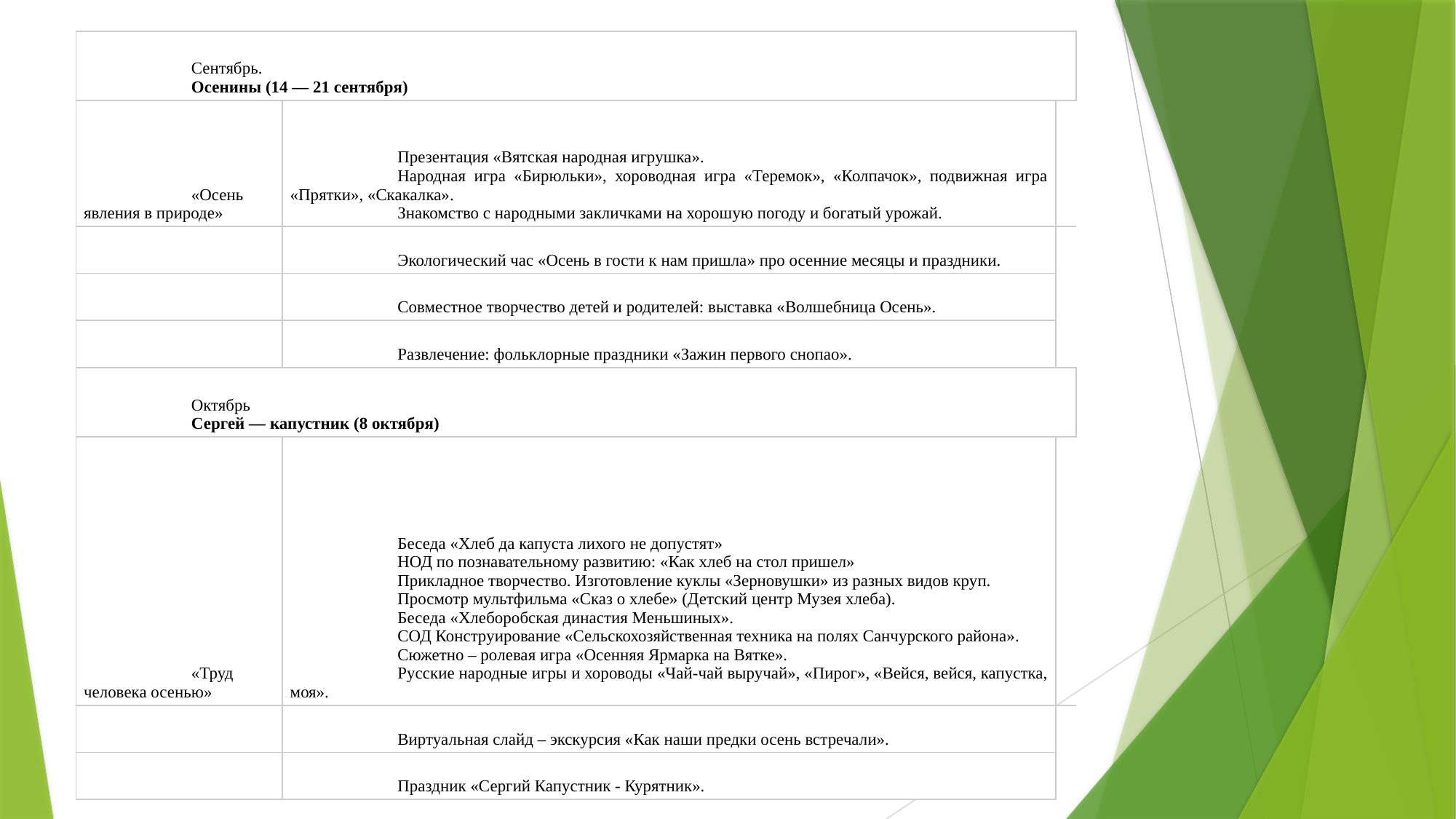

| Сентябрь. Осенины (14 — 21 сентября) |  |  |
| --- | --- | --- |
| «Осень явления в природе» | Презентация «Вятская народная игрушка». Народная игра «Бирюльки», хороводная игра «Теремок», «Колпачок», подвижная игра «Прятки», «Скакалка». Знакомство с народными закличками на хорошую погоду и богатый урожай. |  |
|  | Экологический час «Осень в гости к нам пришла» про осенние месяцы и праздники. |  |
|  | Совместное творчество детей и родителей: выставка «Волшебница Осень». |  |
|  | Развлечение: фольклорные праздники «Зажин первого снопао». |  |
| Октябрь  Сергей — капустник (8 октября) |  |  |
| «Труд человека осенью» | Беседа «Хлеб да капуста лихого не допустят» НОД по познавательному развитию: «Как хлеб на стол пришел»  Прикладное творчество. Изготовление куклы «Зерновушки» из разных видов круп. Просмотр мультфильма «Сказ о хлебе» (Детский центр Музея хлеба). Беседа «Хлеборобская династия Меньшиных». СОД Конструирование «Сельскохозяйственная техника на полях Санчурского района». Сюжетно – ролевая игра «Осенняя Ярмарка на Вятке». Русские народные игры и хороводы «Чай-чай выручай», «Пирог», «Вейся, вейся, капустка, моя». |  |
|  | Виртуальная слайд – экскурсия «Как наши предки осень встречали». |  |
|  | Праздник «Сергий Капустник - Курятник». |  |